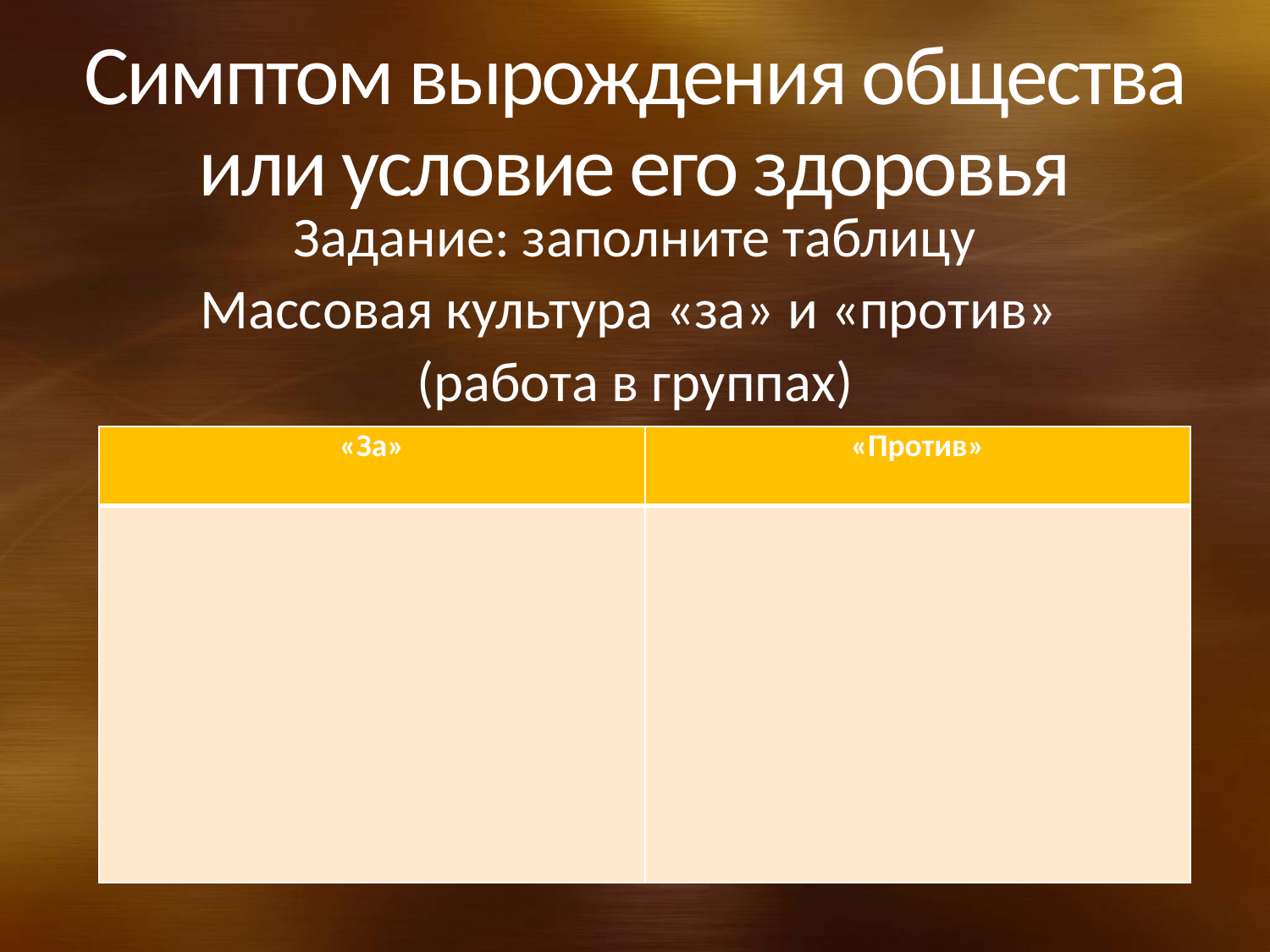

# Симптом вырождения общества или условие его здоровья
Задание: заполните таблицу
Массовая культура «за» и «против»
(работа в группах)

| «За» | «Против» |
| --- | --- |
|  |  |